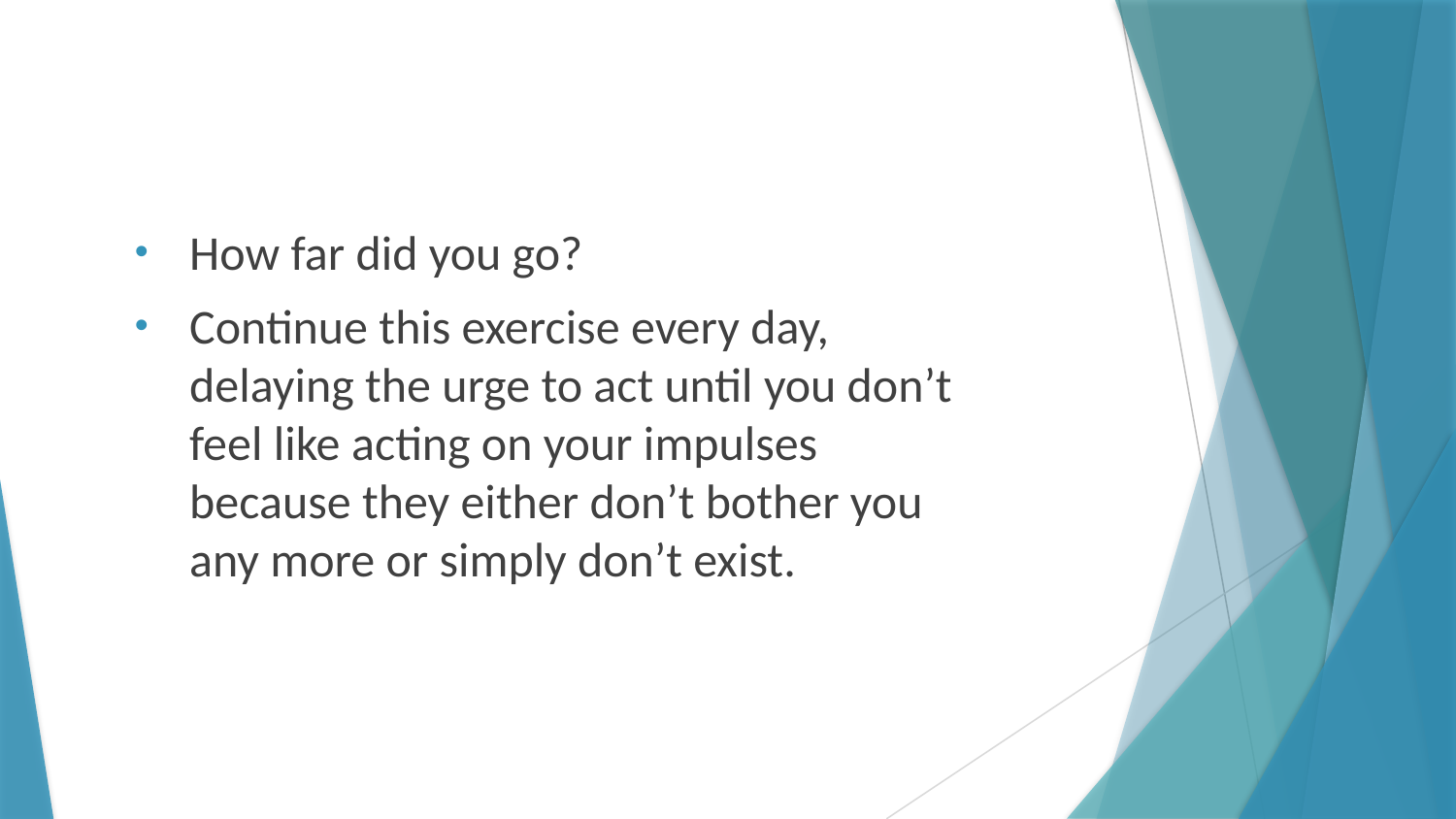

How far did you go?
Continue this exercise every day, delaying the urge to act until you don’t feel like acting on your impulses because they either don’t bother you any more or simply don’t exist.